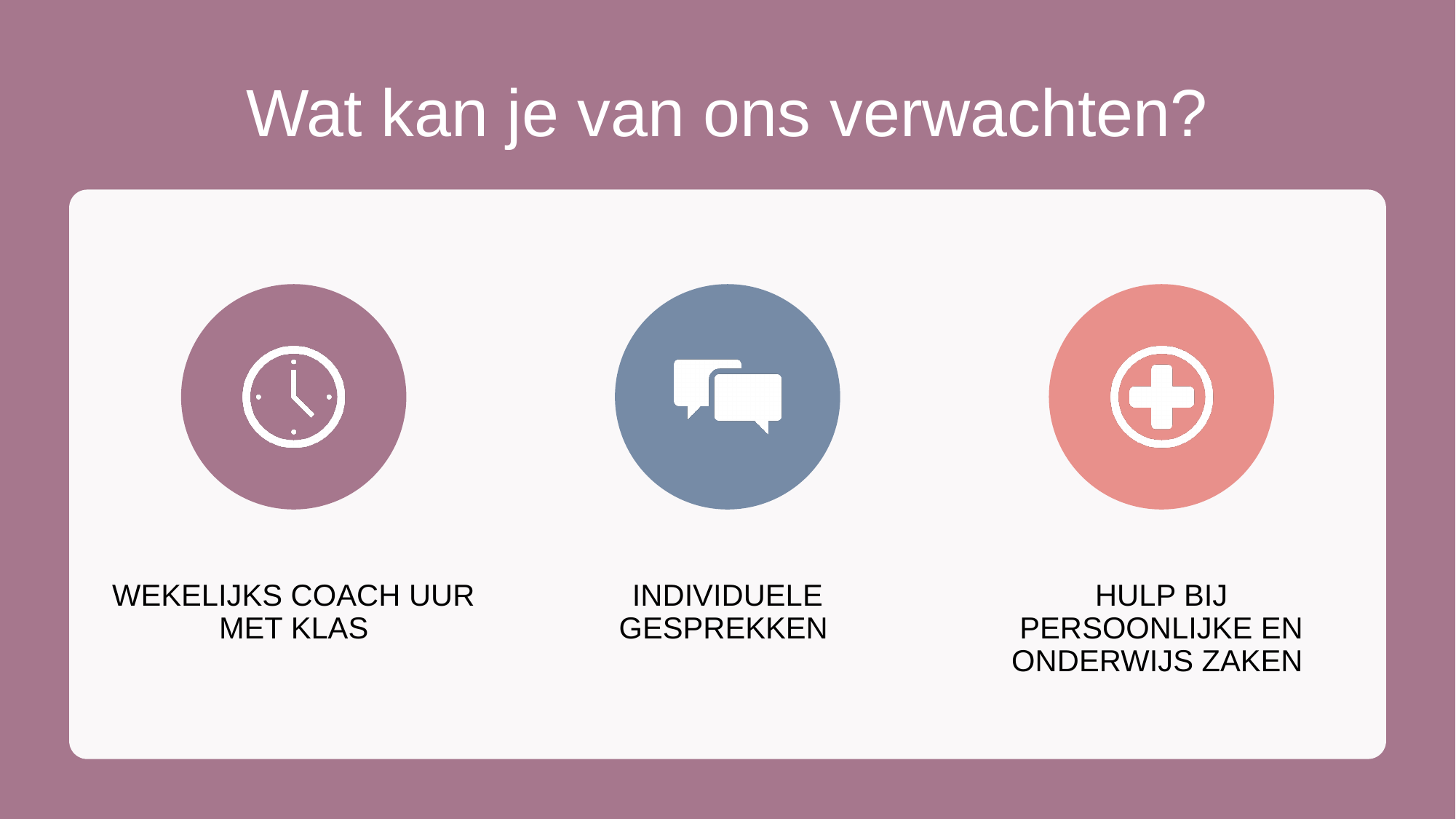

# Wat kan je van ons verwachten?

Wekelijks coach uur met klas
Individuele gesprekken
Hulp bij persoonlijke en onderwijs zaken